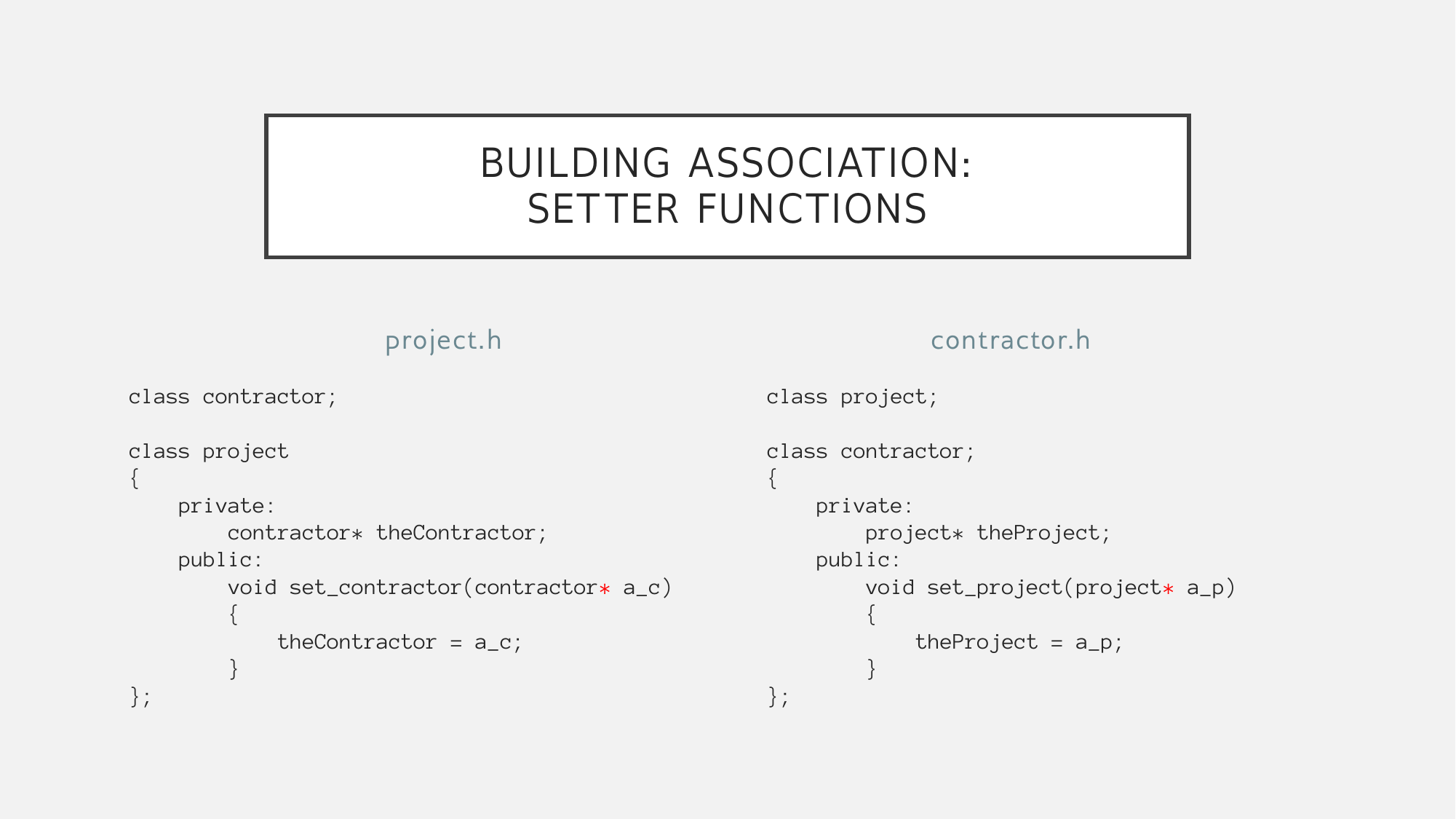

# Building Association: Setter Functions
project.h
contractor.h
class contractor;

class project
{
    private:
        contractor* theContractor;
    public:
        void set_contractor(contractor* a_c)
        {
            theContractor = a_c;
        }
};
class project;

class contractor;
{
    private:
        project* theProject;
    public:
        void set_project(project* a_p)
        {
            theProject = a_p;
        }
};